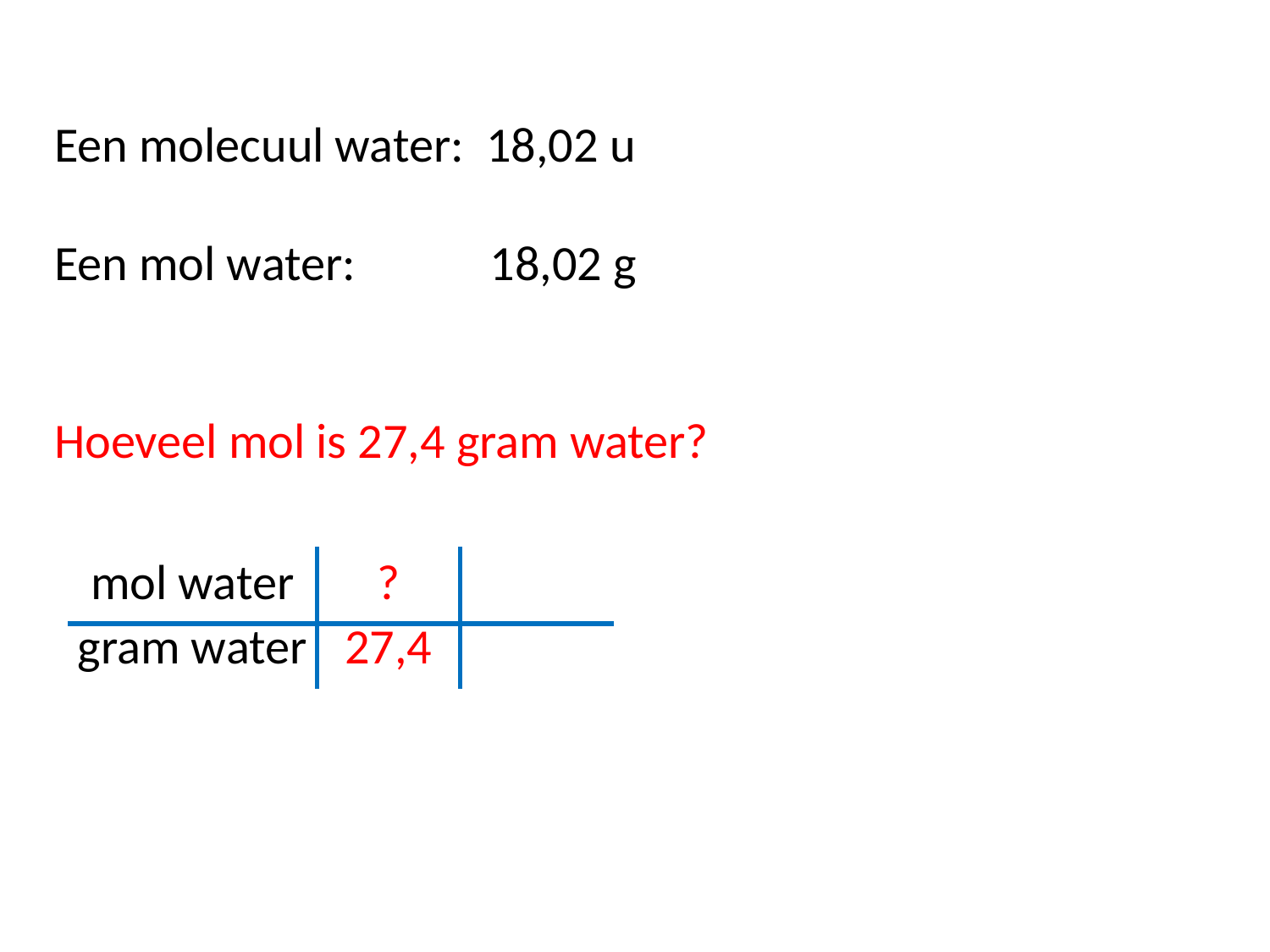

Een molecuul water:  18,02 u

Een mol water:            18,02 g

Hoeveel mol is 27,4 gram water?

| mol water | ? |  |
| --- | --- | --- |
| gram water | 27,4 |  |